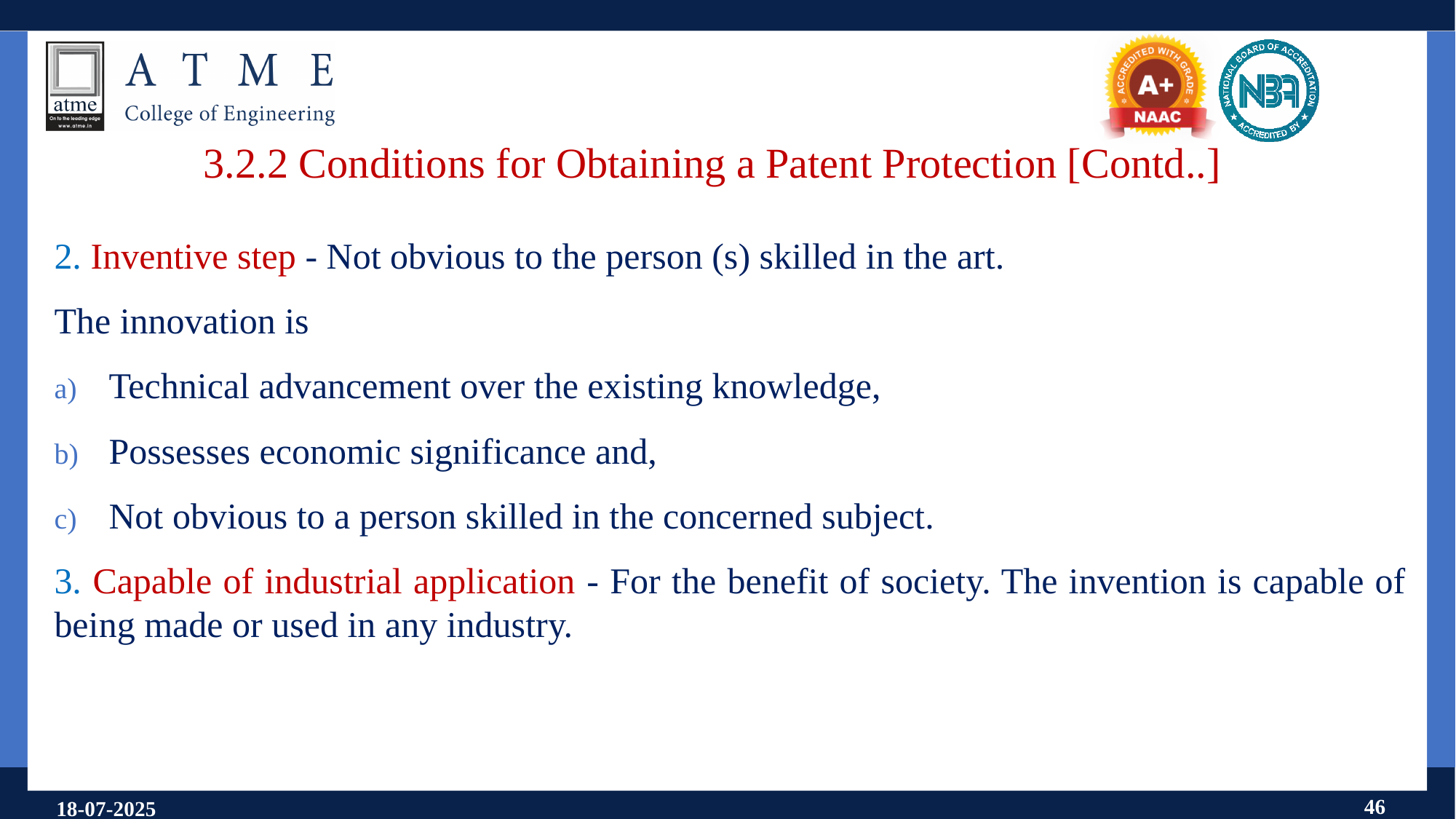

# 3.2.2 Conditions for Obtaining a Patent Protection [Contd..]
2. Inventive step - Not obvious to the person (s) skilled in the art.
The innovation is
Technical advancement over the existing knowledge,
Possesses economic significance and,
Not obvious to a person skilled in the concerned subject.
3. Capable of industrial application - For the benefit of society. The invention is capable of being made or used in any industry.
46
18-07-2025